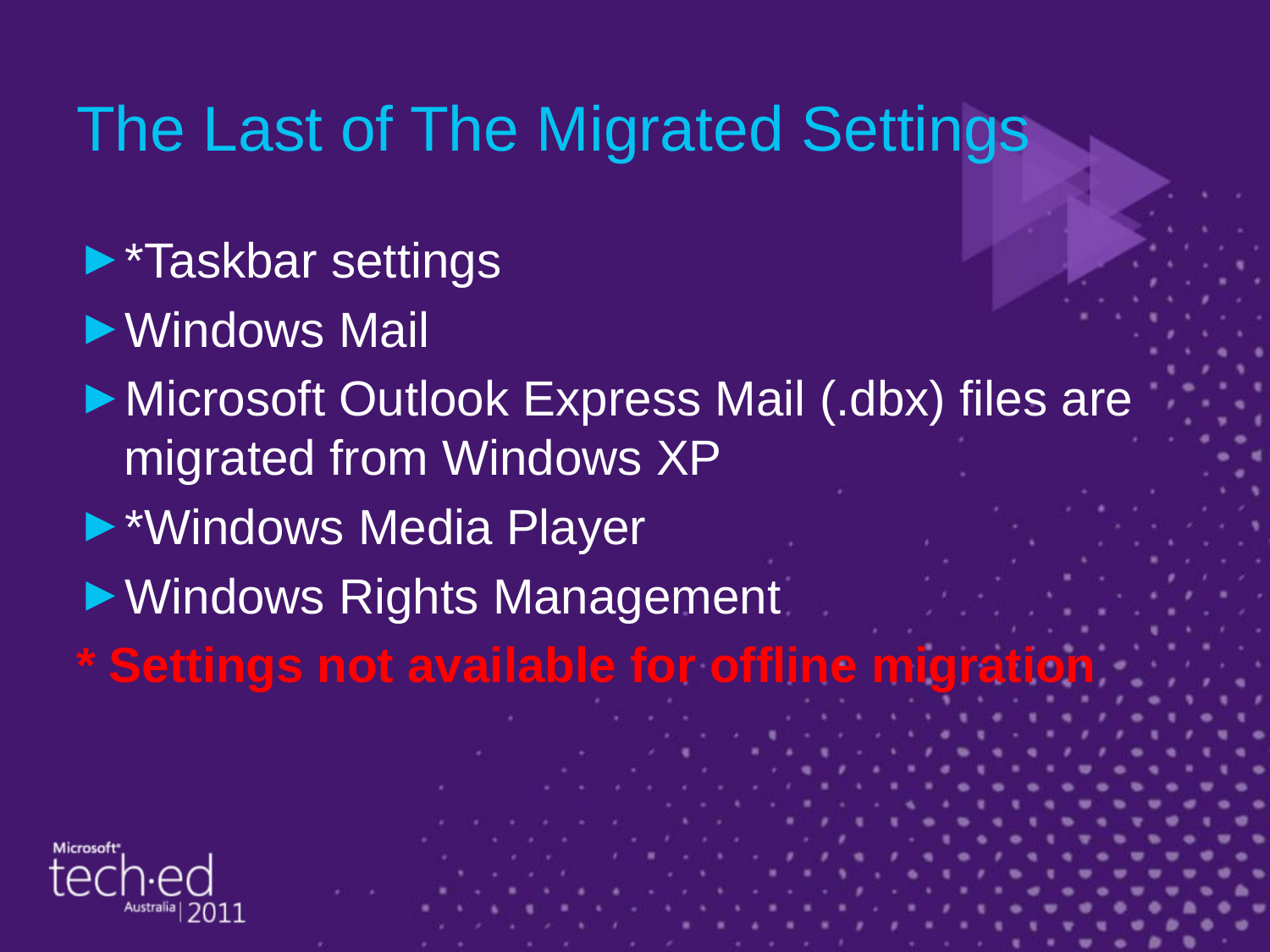

# The Last of The Migrated Settings
*Taskbar settings
Windows Mail
Microsoft Outlook Express Mail (.dbx) files are migrated from Windows XP
*Windows Media Player
Windows Rights Management
* Settings not available for offline migration